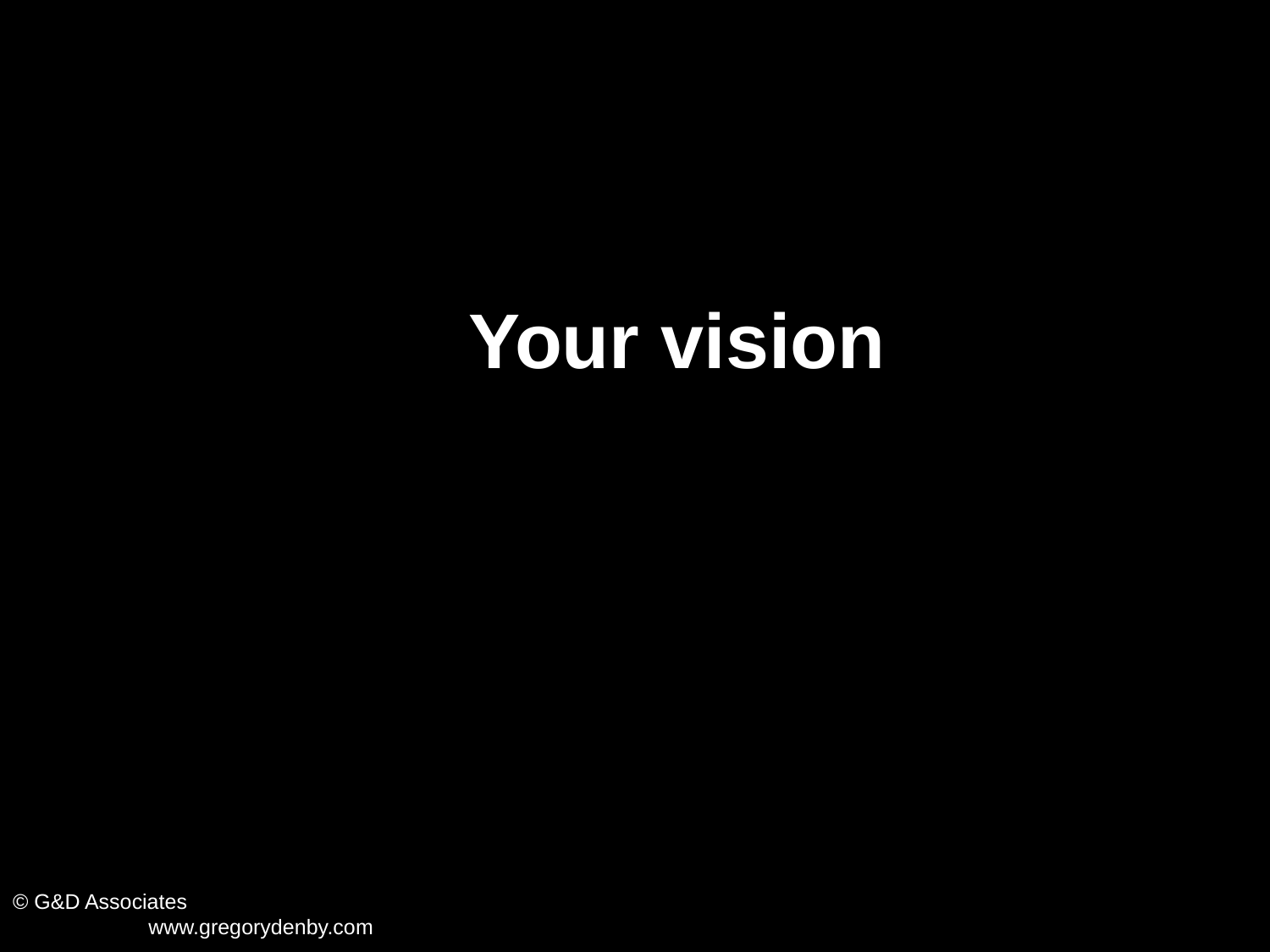

# Your vision
© G&D Associates                                                          www.gregorydenby.com